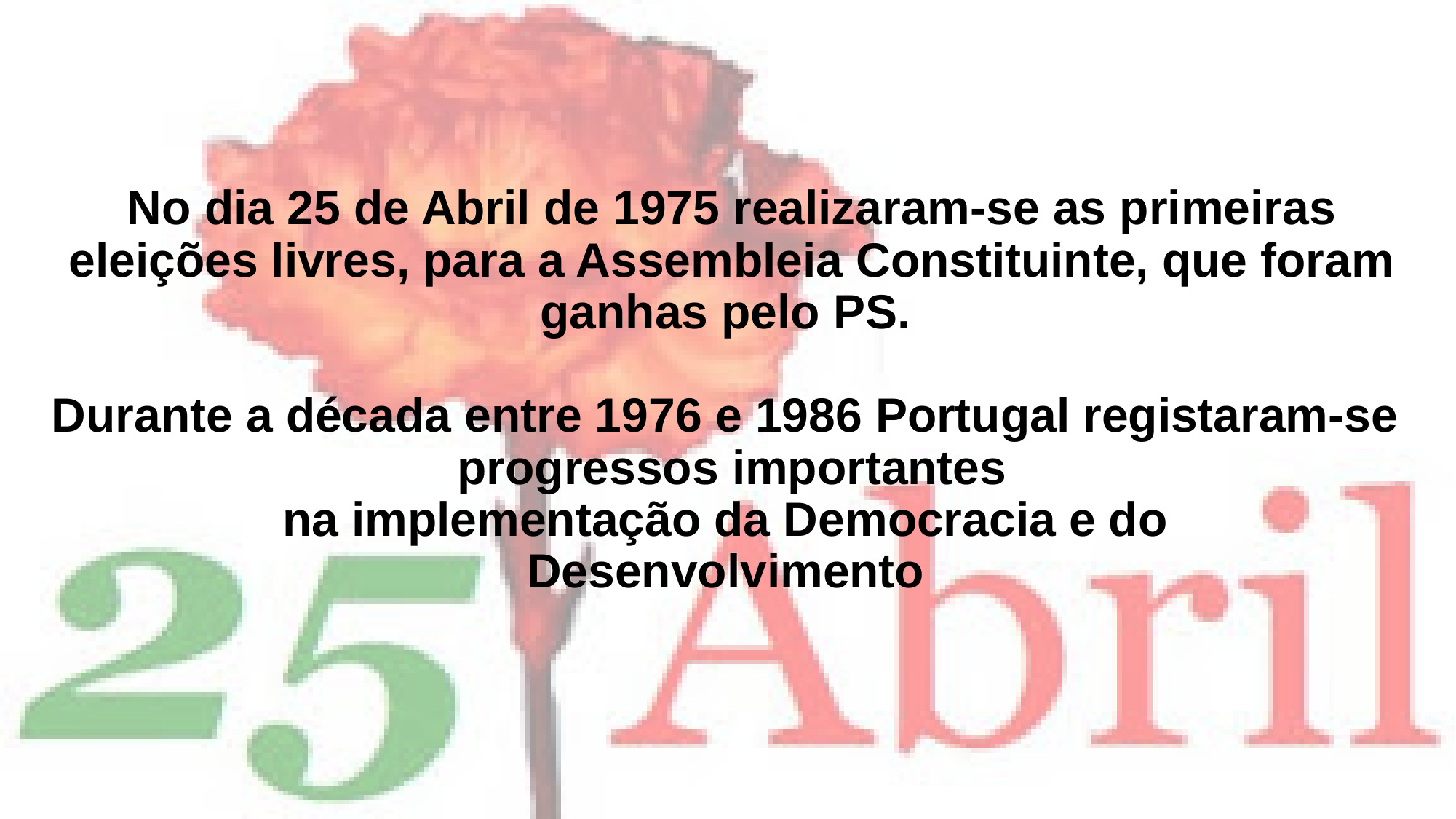

# No dia 25 de Abril de 1975 realizaram-se as primeiras eleições livres, para a Assembleia Constituinte, que foram ganhas pelo PS. Durante a década entre 1976 e 1986 Portugal registaram-se progressos importantes na implementação da Democracia e do Desenvolvimento